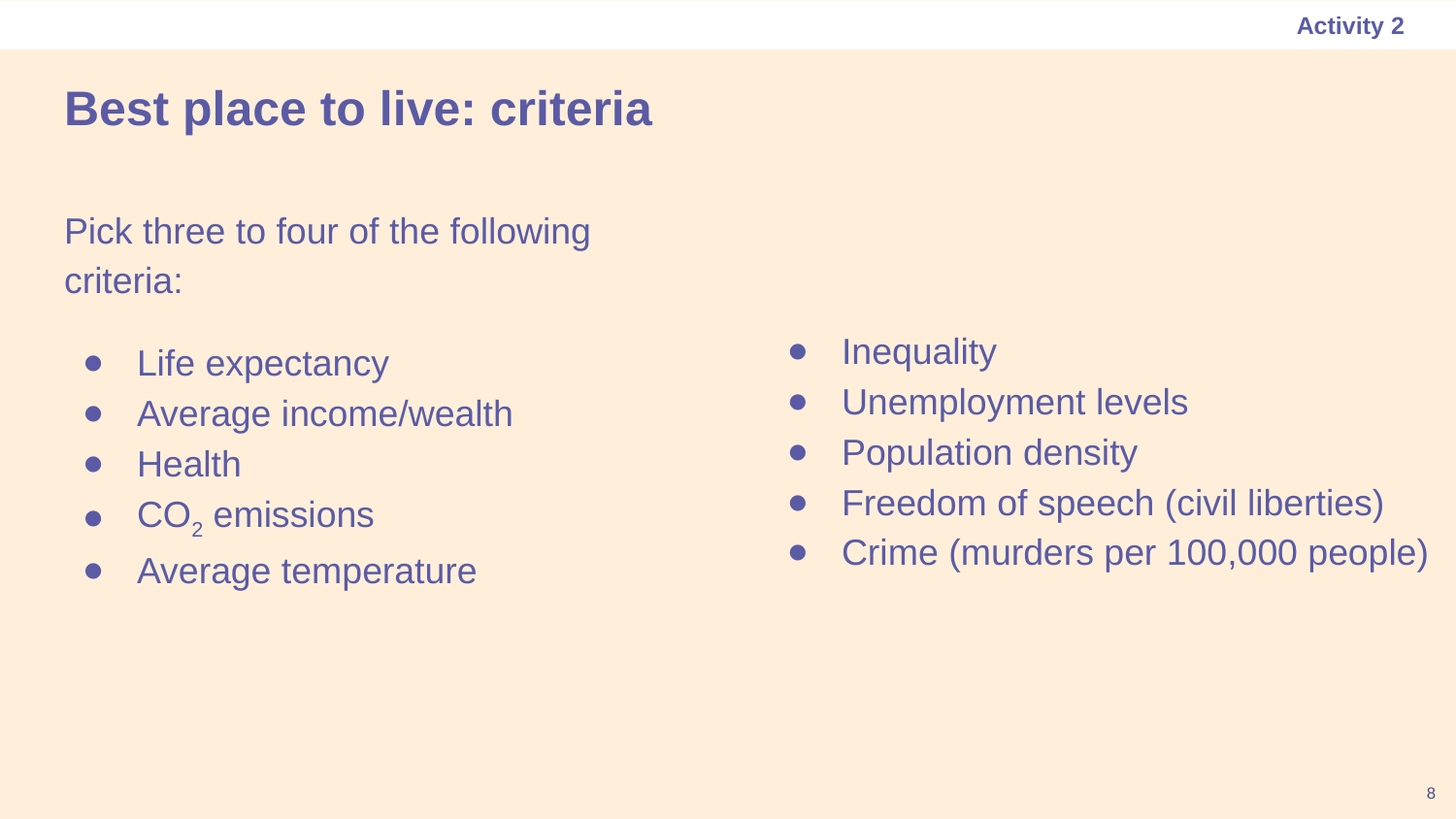

Activity 2
# Best place to live: criteria
Pick three to four of the following criteria:
Life expectancy
Average income/wealth
Health
CO2 emissions
Average temperature

Inequality
Unemployment levels
Population density
Freedom of speech (civil liberties)
Crime (murders per 100,000 people)

8